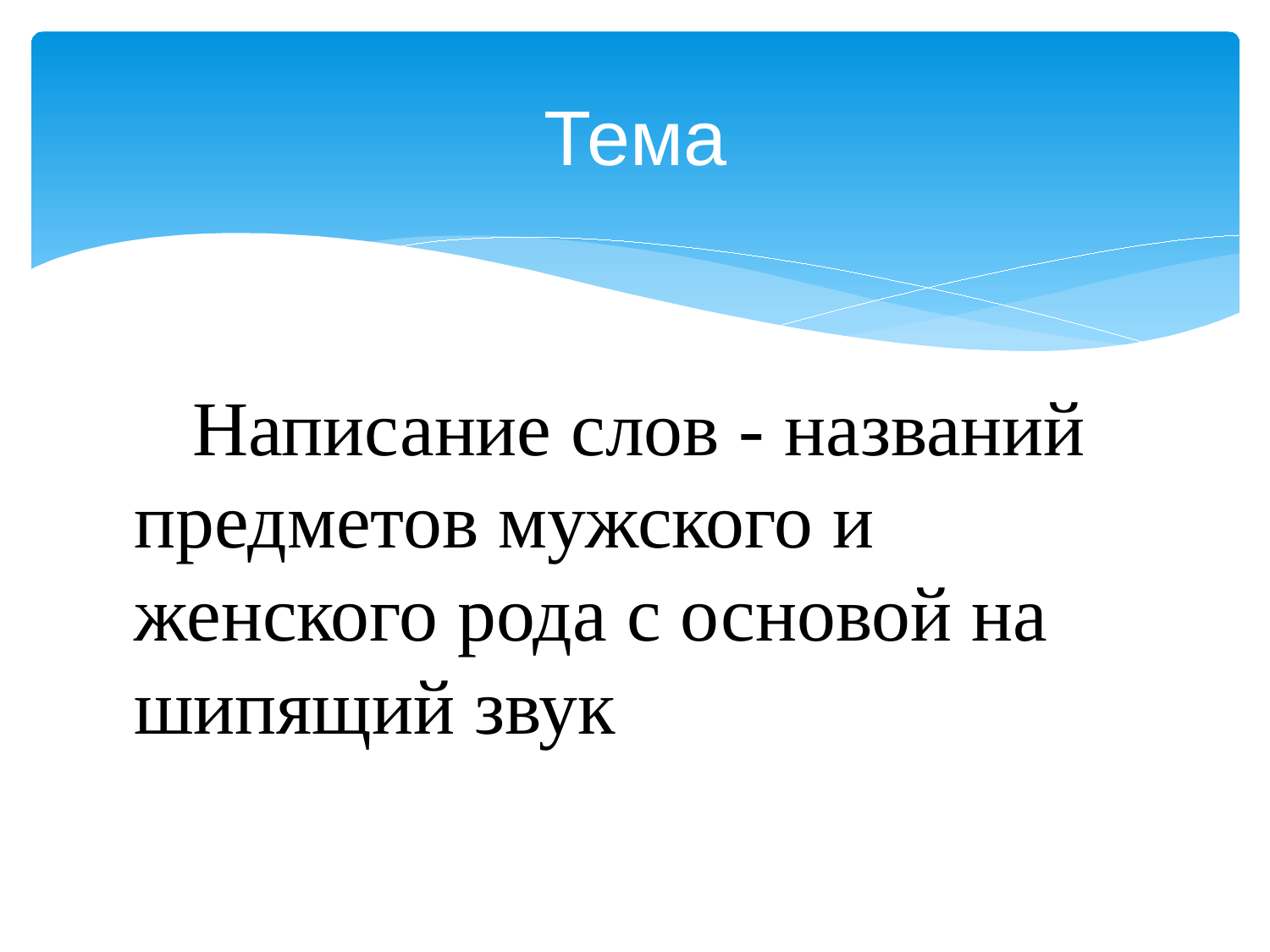

# Тема
   Написание слов - названий предметов мужского и женского рода с основой на шипящий звук